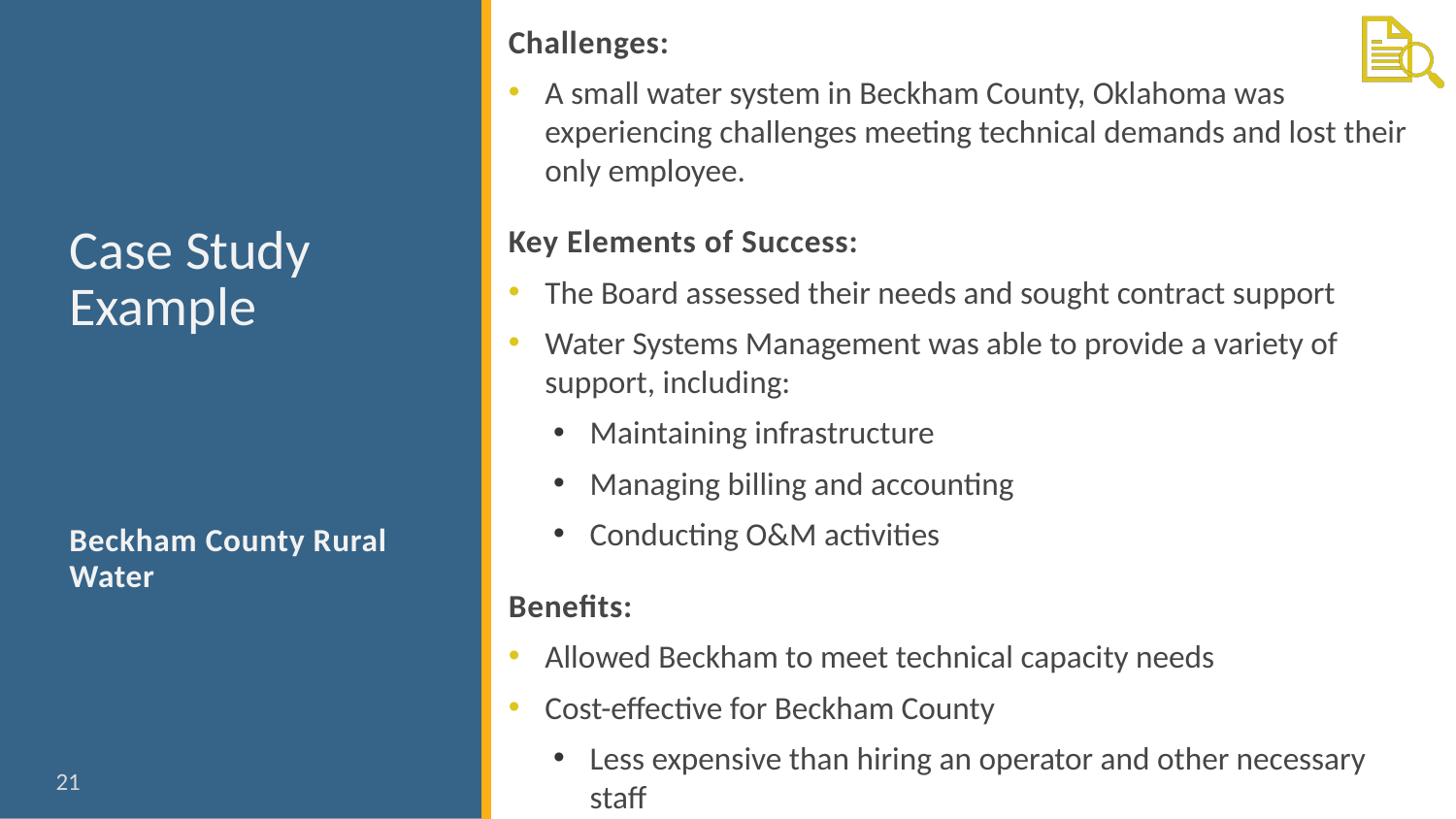

Challenges:
A small water system in Beckham County, Oklahoma was experiencing challenges meeting technical demands and lost their only employee.
Key Elements of Success:
The Board assessed their needs and sought contract support
Water Systems Management was able to provide a variety of support, including:
Maintaining infrastructure
Managing billing and accounting
Conducting O&M activities
Benefits:
Allowed Beckham to meet technical capacity needs
Cost-effective for Beckham County
Less expensive than hiring an operator and other necessary staff

# Case Study Example
Beckham County Rural Water
21